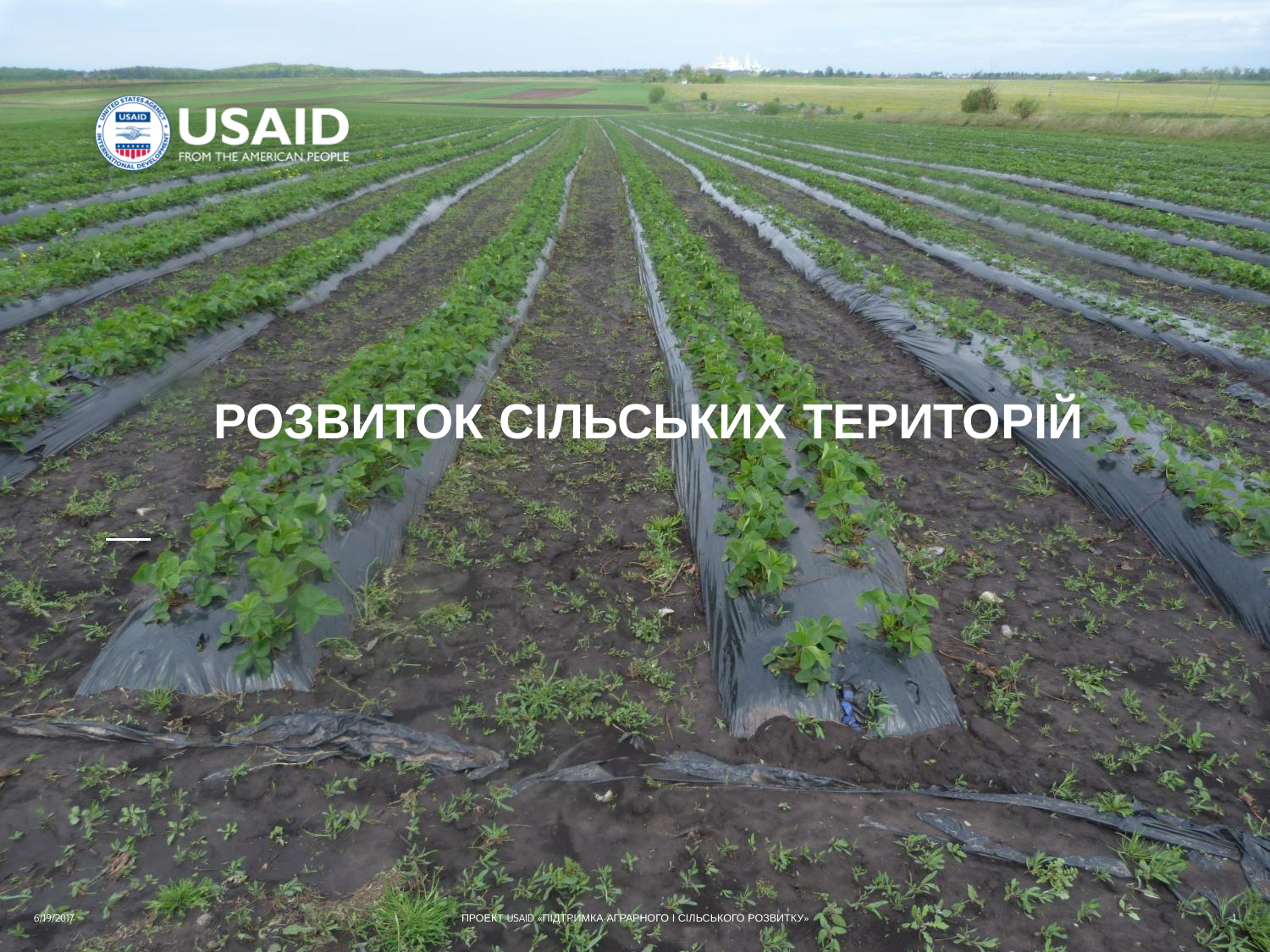

# РОЗВИТОК СІЛЬСЬКИХ ТЕРИТОРІЙ
6/19/2017
ПРОЕКТ USAID «ПІДТРИМКА АГРАРНОГО І СІЛЬСЬКОГО РОЗВИТКУ»
1